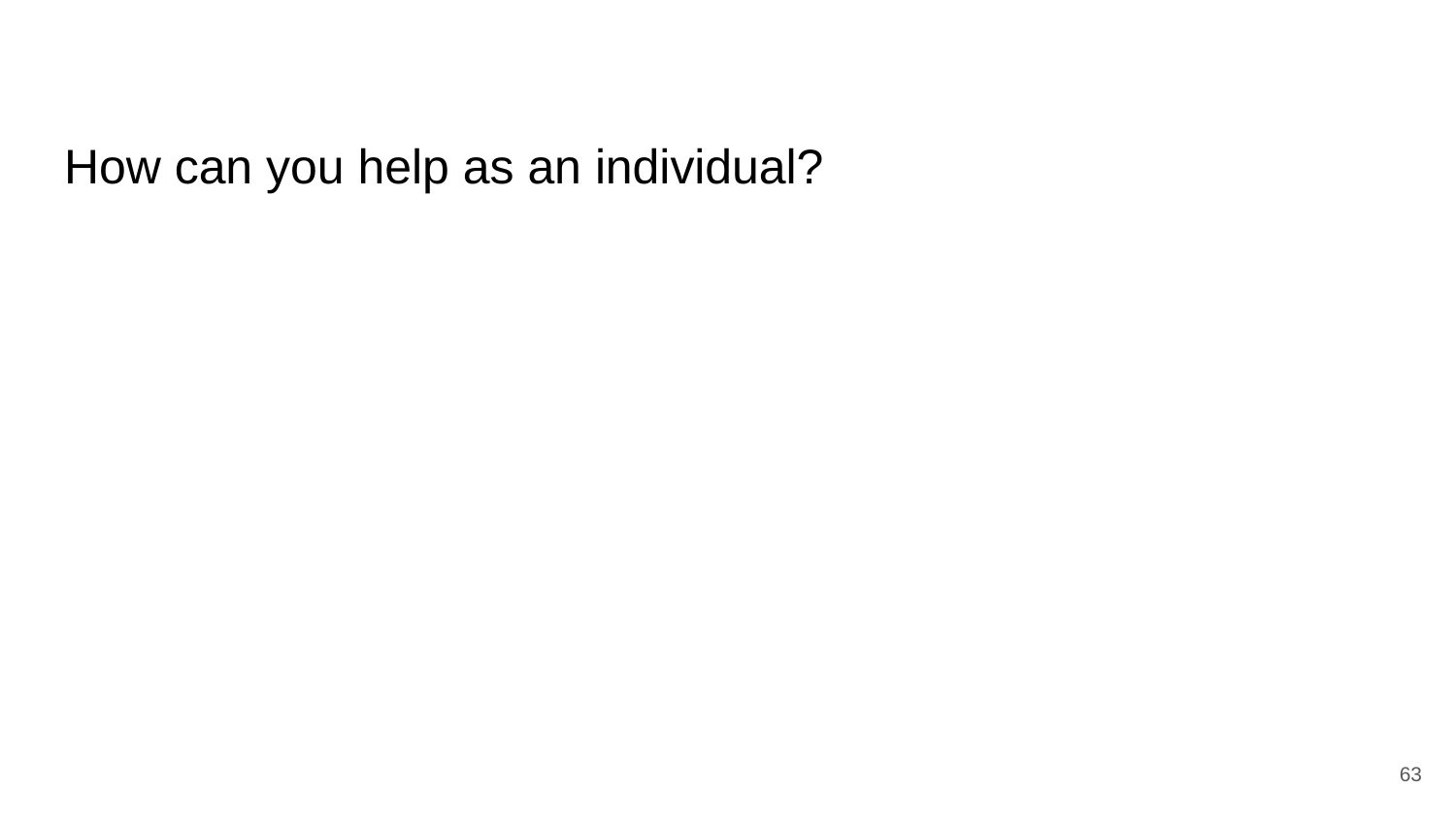

# How can you help as an individual?
63